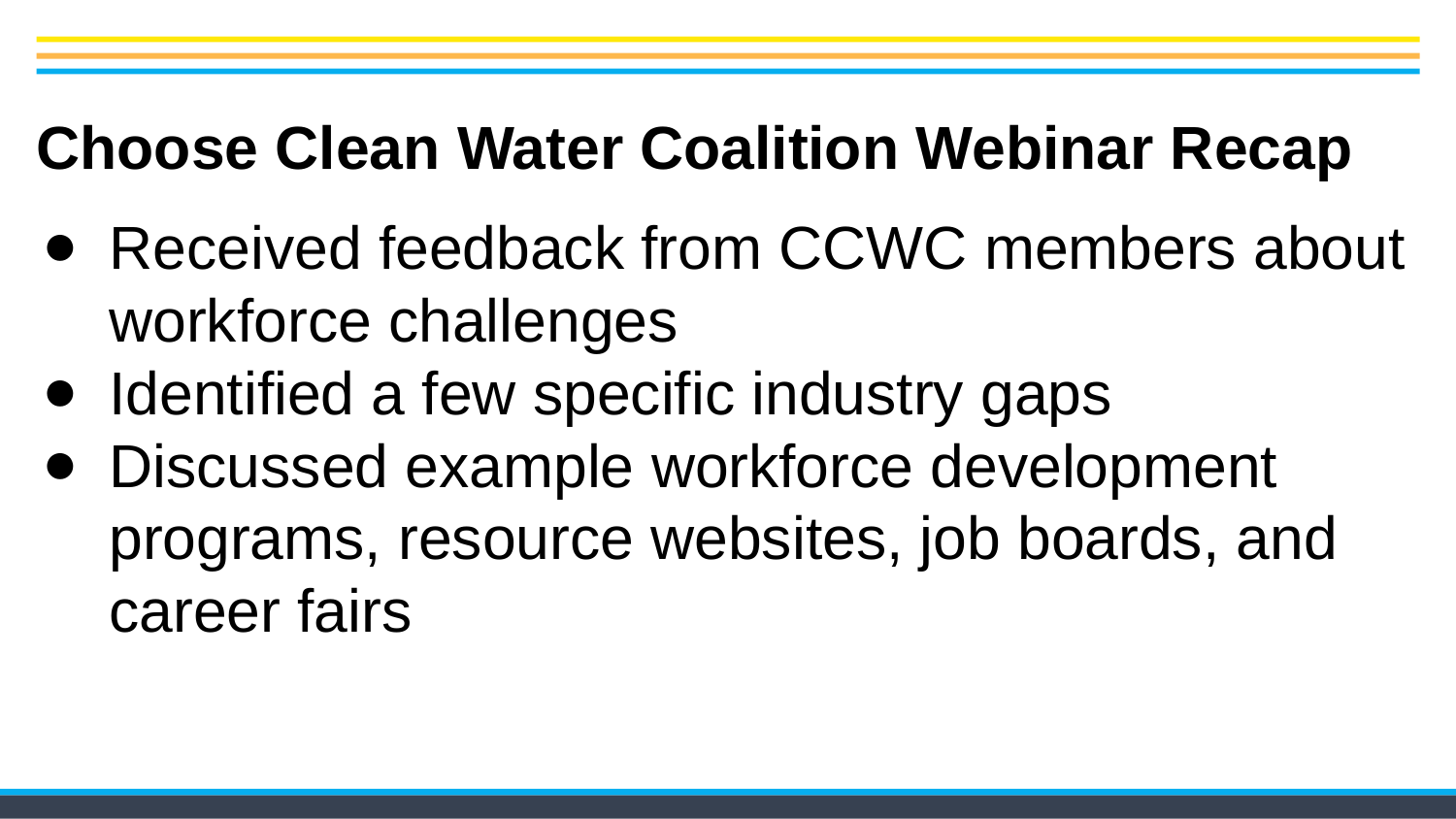

# Choose Clean Water Coalition Webinar Recap
Received feedback from CCWC members about workforce challenges
Identified a few specific industry gaps
Discussed example workforce development programs, resource websites, job boards, and career fairs